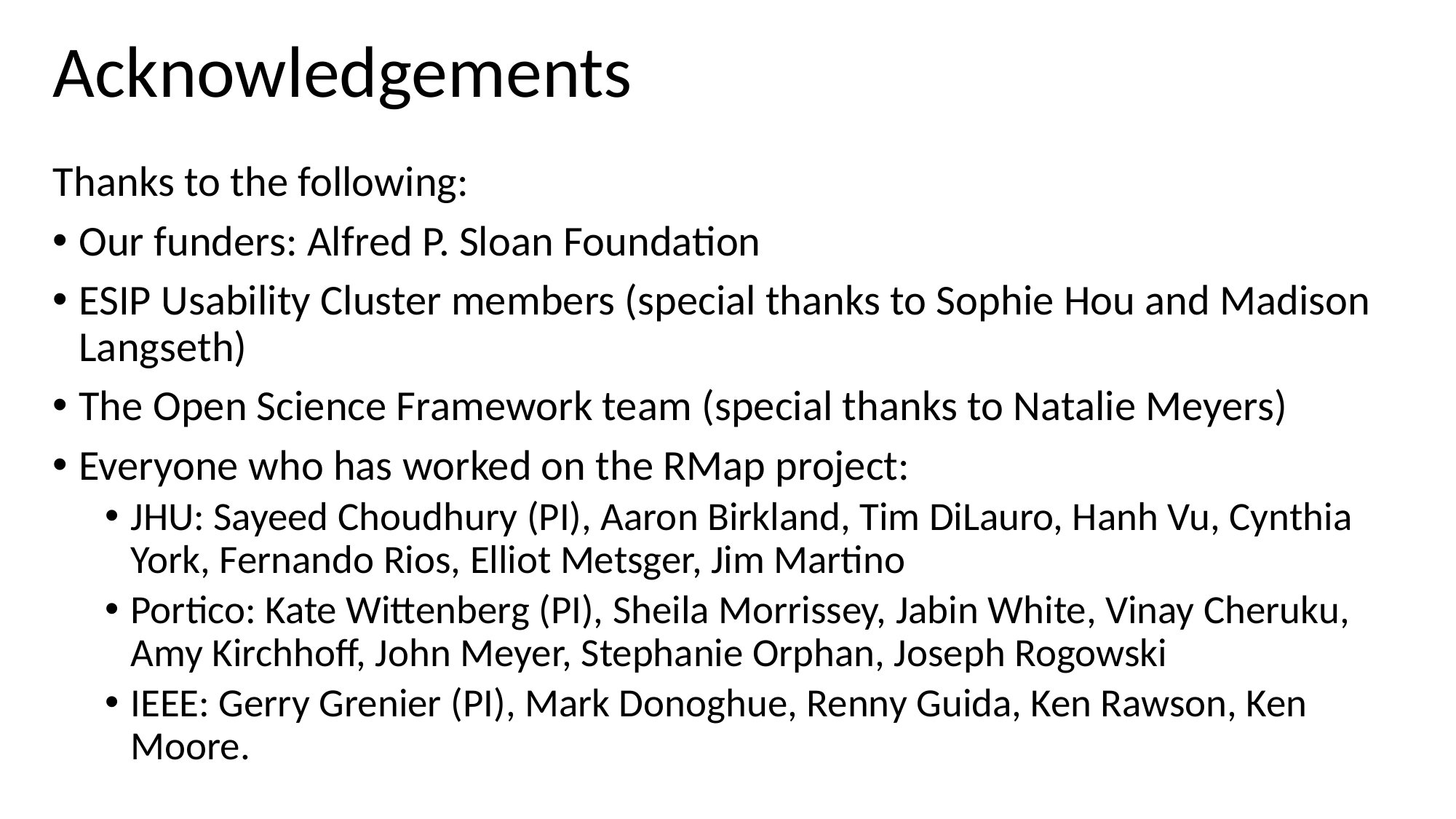

# Acknowledgements
Thanks to the following:
Our funders: Alfred P. Sloan Foundation
ESIP Usability Cluster members (special thanks to Sophie Hou and Madison Langseth)
The Open Science Framework team (special thanks to Natalie Meyers)
Everyone who has worked on the RMap project:
JHU: Sayeed Choudhury (PI), Aaron Birkland, Tim DiLauro, Hanh Vu, Cynthia York, Fernando Rios, Elliot Metsger, Jim Martino
Portico: Kate Wittenberg (PI), Sheila Morrissey, Jabin White, Vinay Cheruku, Amy Kirchhoff, John Meyer, Stephanie Orphan, Joseph Rogowski
IEEE: Gerry Grenier (PI), Mark Donoghue, Renny Guida, Ken Rawson, Ken Moore.